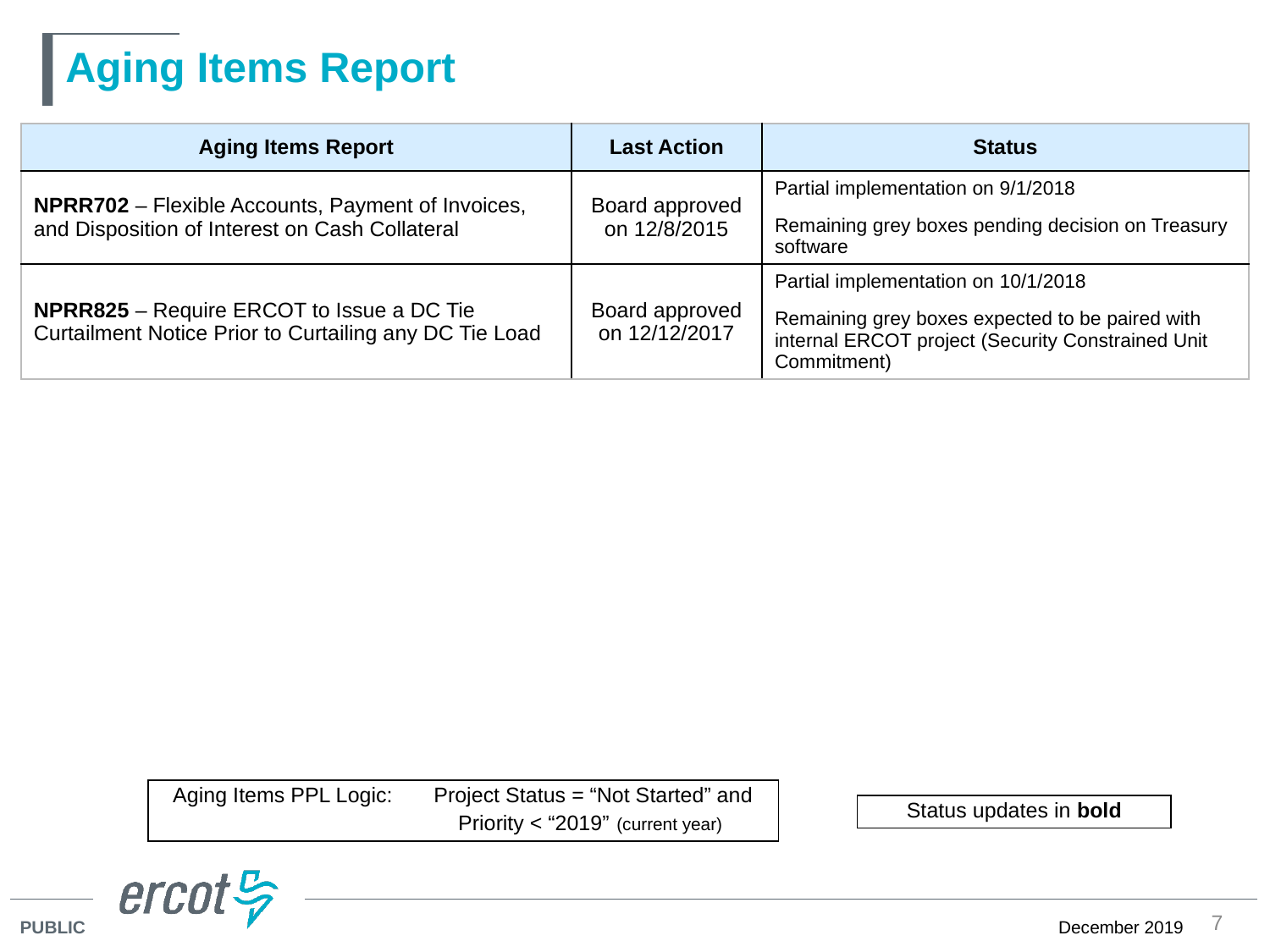

# Aging Items Report
| Aging Items Report | Last Action | Status |
| --- | --- | --- |
| NPRR702 – Flexible Accounts, Payment of Invoices, and Disposition of Interest on Cash Collateral | Board approved on 12/8/2015 | Partial implementation on 9/1/2018 Remaining grey boxes pending decision on Treasury software |
| NPRR825 – Require ERCOT to Issue a DC Tie Curtailment Notice Prior to Curtailing any DC Tie Load | Board approved on 12/12/2017 | Partial implementation on 10/1/2018 Remaining grey boxes expected to be paired with internal ERCOT project (Security Constrained Unit Commitment) |
Aging Items PPL Logic:       Project Status = “Not Started” and
		Priority < “2019” (current year)
Status updates in bold
7